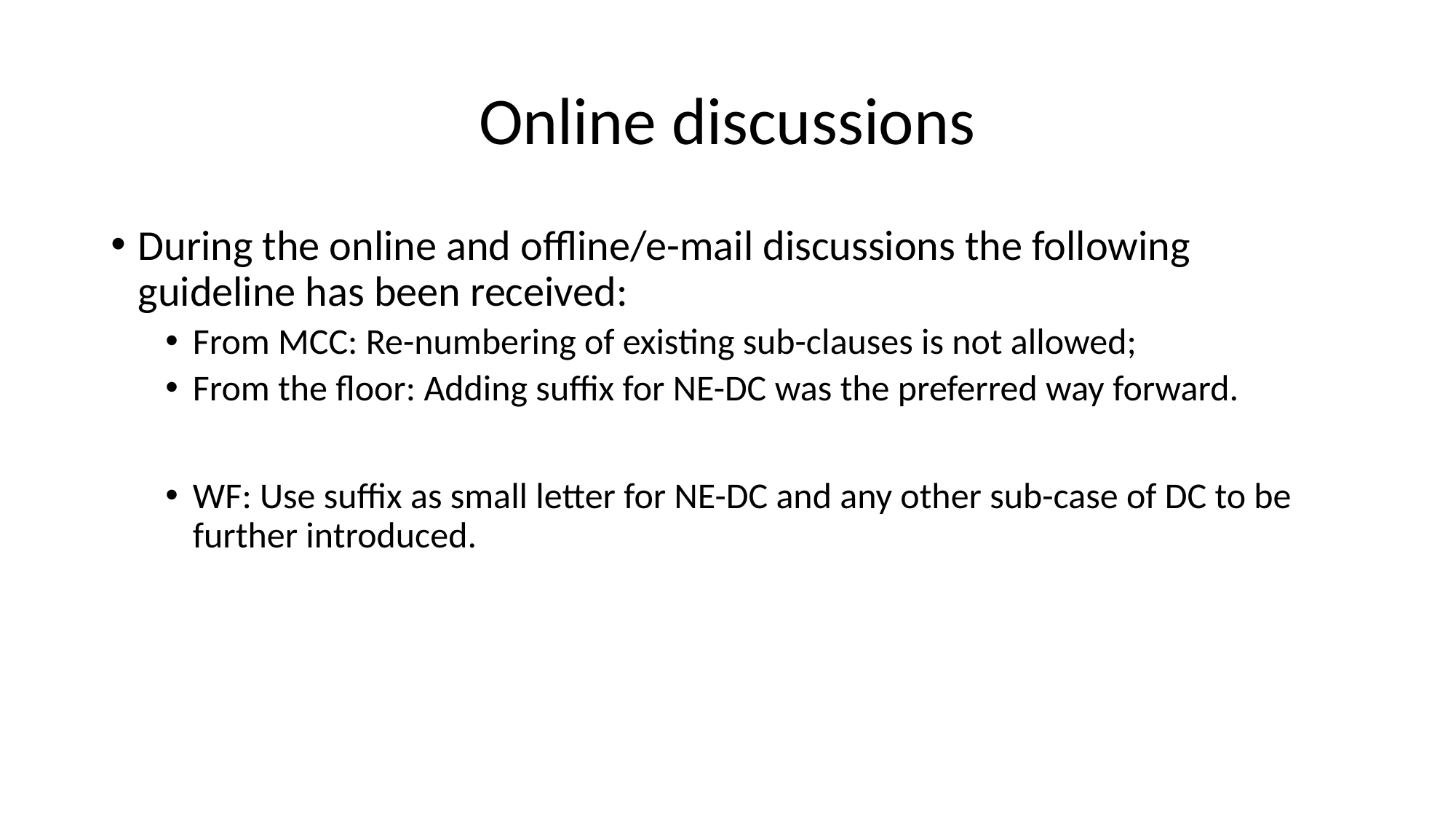

# Online discussions
During the online and offline/e-mail discussions the following guideline has been received:
From MCC: Re-numbering of existing sub-clauses is not allowed;
From the floor: Adding suffix for NE-DC was the preferred way forward.

WF: Use suffix as small letter for NE-DC and any other sub-case of DC to be further introduced.